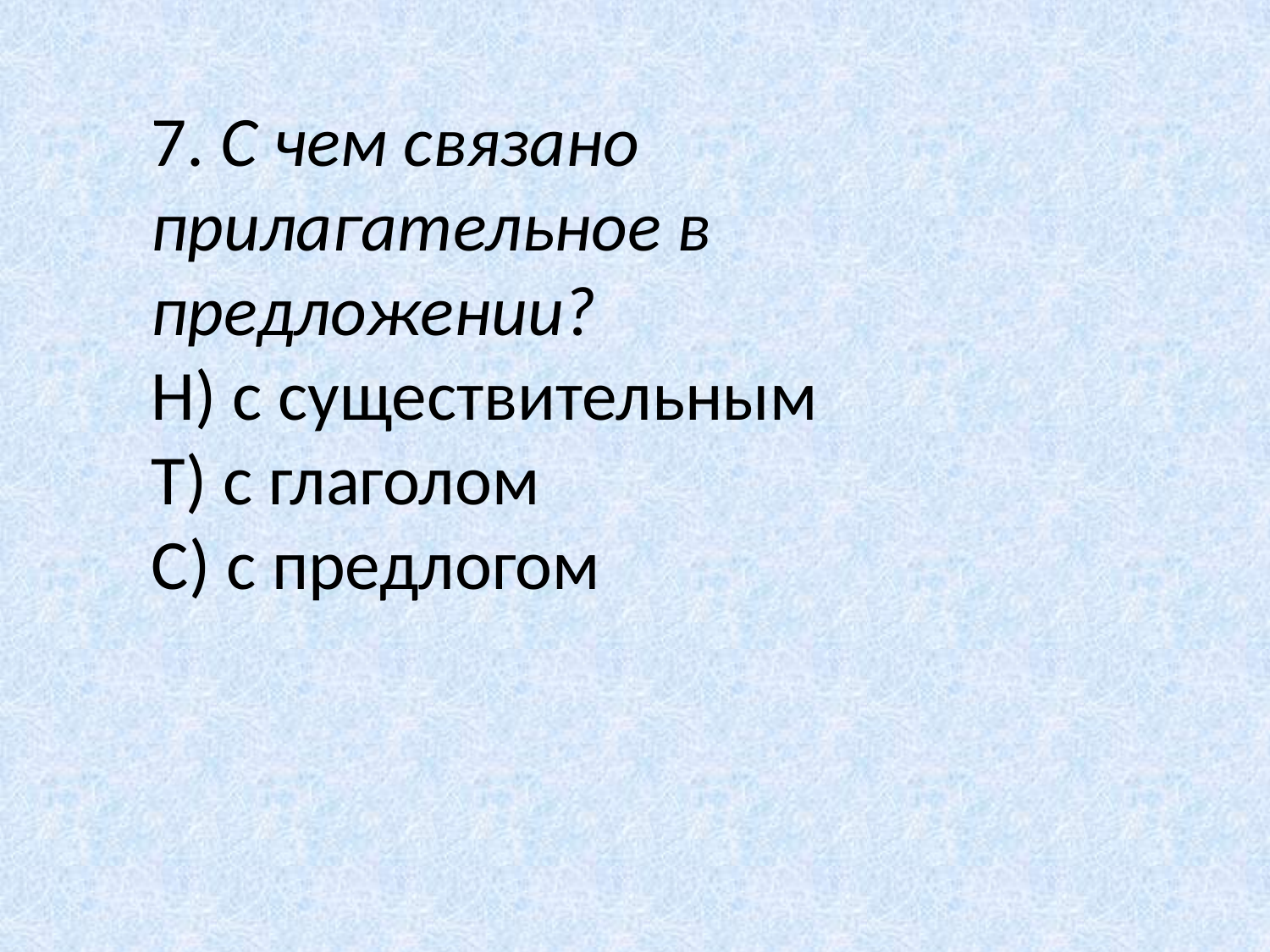

7. С чем связано прилагательное в предложении?
Н) с существительным
Т) с глаголом
С) с предлогом